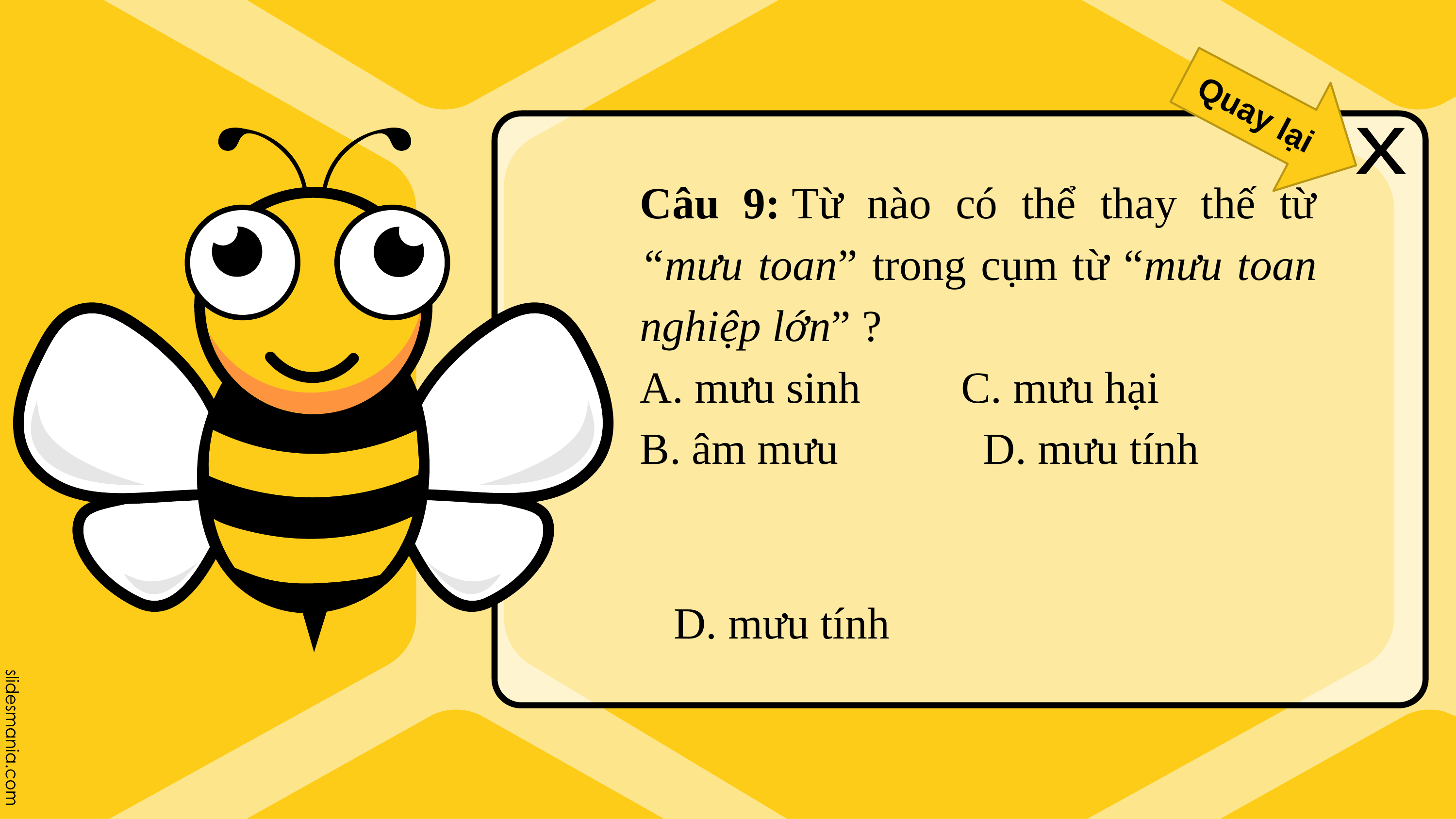

Quay lại
x
Câu 9: Từ nào có thể thay thế từ “mưu toan” trong cụm từ “mưu toan nghiệp lớn” ?
A. mưu sinh         C. mưu hại
B. âm mưu             D. mưu tính
D. mưu tính